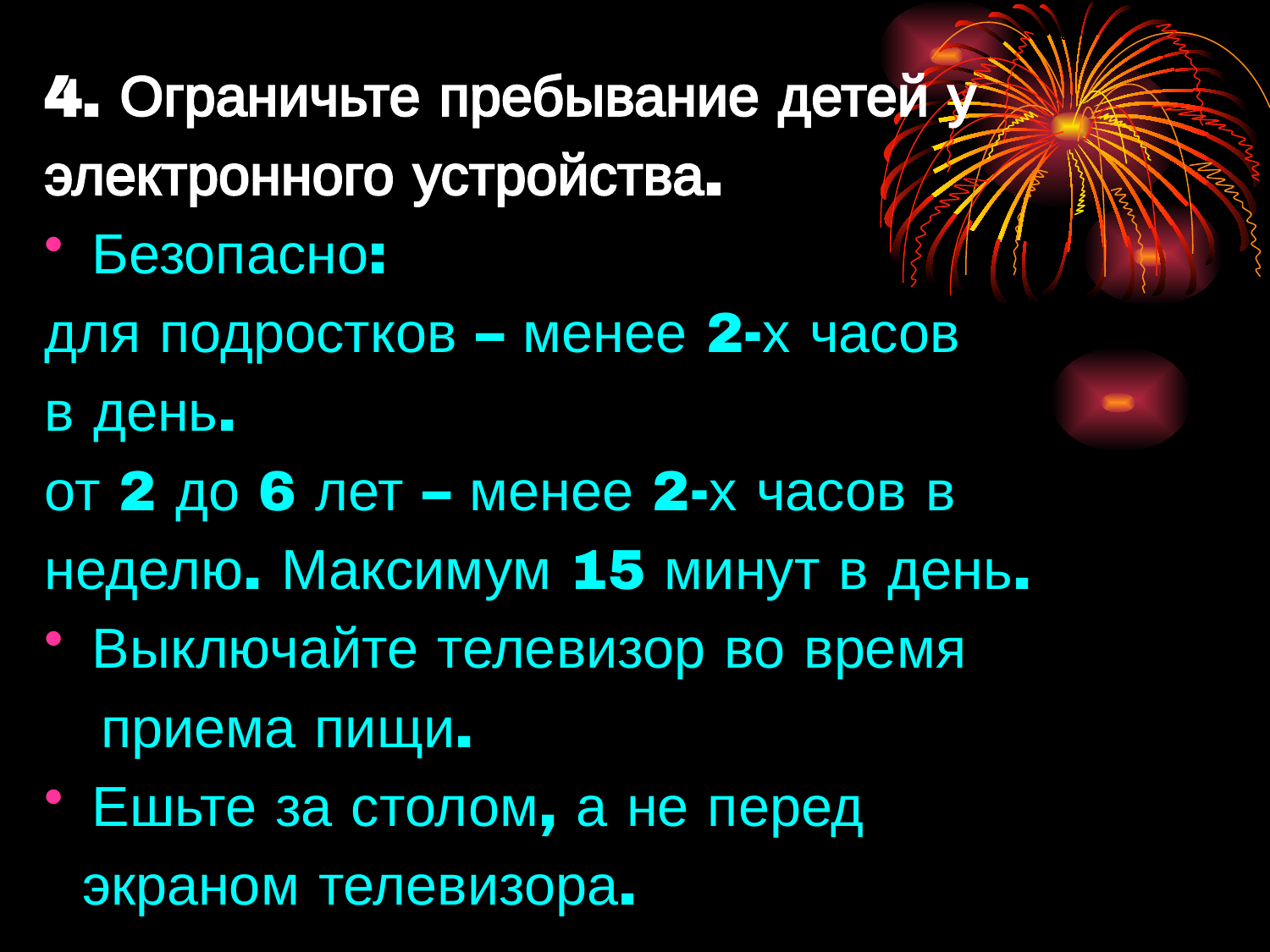

4. Ограничьте пребывание детей у
электронного устройства.
Безопасно:
для подростков – менее 2-х часов
в день.
от 2 до 6 лет – менее 2-х часов в
неделю. Максимум 15 минут в день.
Выключайте телевизор во время
   приема пищи.
Ешьте за столом, а не перед
  экраном телевизора.